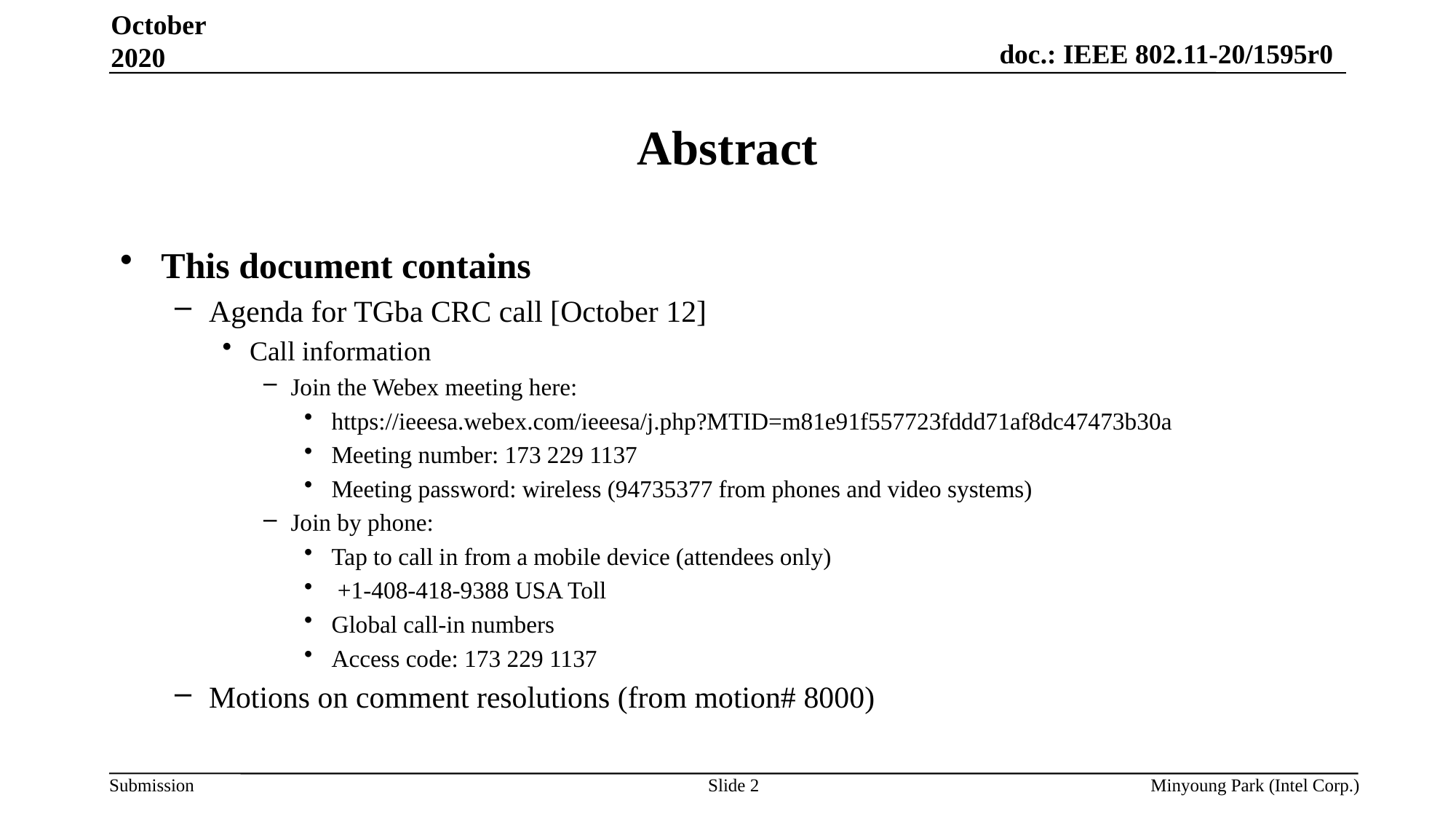

October 2020
# Abstract
This document contains
Agenda for TGba CRC call [October 12]
Call information
Join the Webex meeting here:
https://ieeesa.webex.com/ieeesa/j.php?MTID=m81e91f557723fddd71af8dc47473b30a
Meeting number: 173 229 1137
Meeting password: wireless (94735377 from phones and video systems)
Join by phone:
Tap to call in from a mobile device (attendees only)
 +1-408-418-9388 USA Toll
Global call-in numbers
Access code: 173 229 1137
Motions on comment resolutions (from motion# 8000)

Slide 2
Minyoung Park (Intel Corp.)